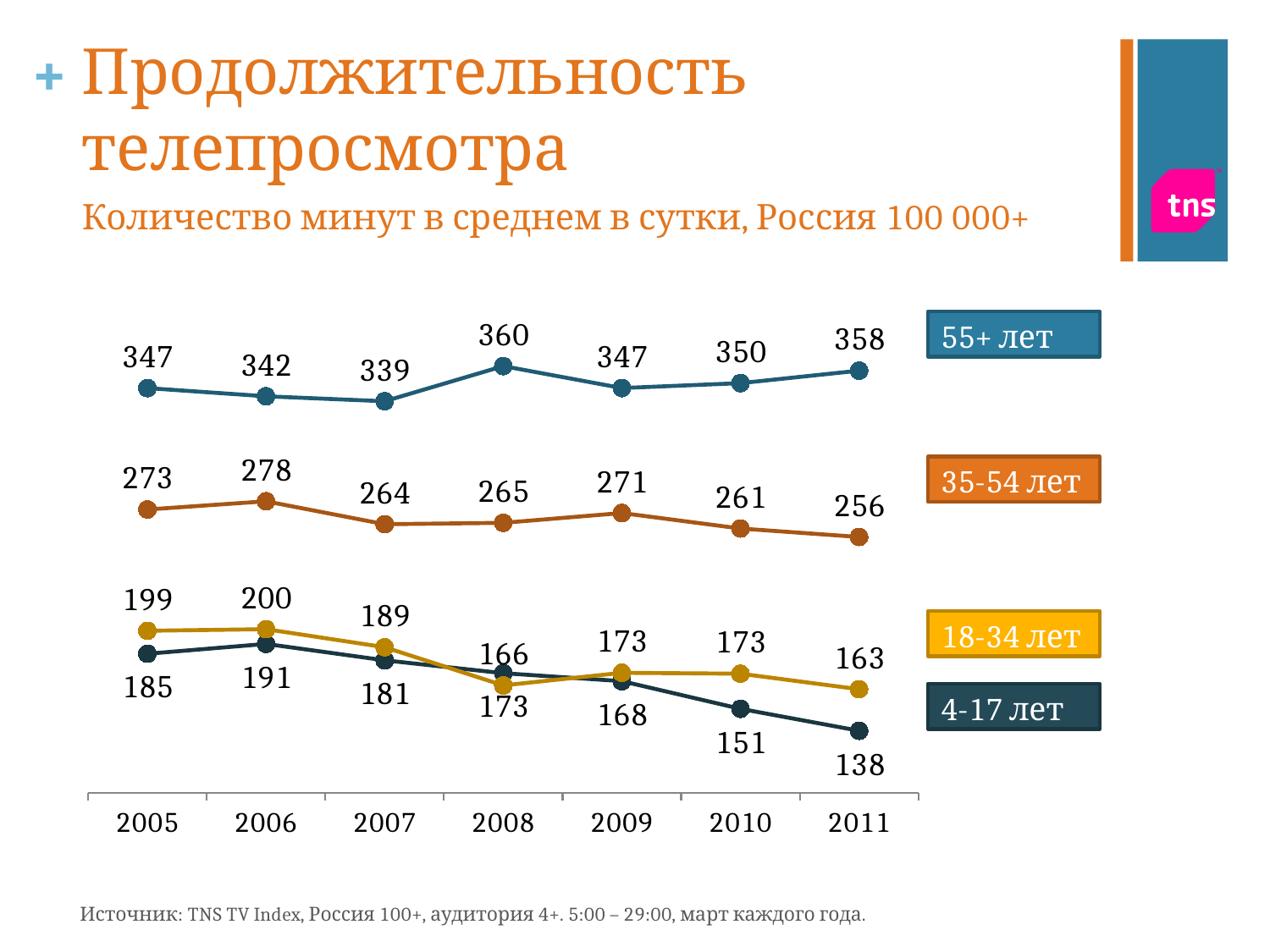

# Продолжительность телепросмотра
Количество минут в среднем в сутки, Россия 100 000+

### Chart

| Category | 4-17 лет | 18-34 года | 35-54 года | 55+ лет |
|---|---|---|---|---|
| 2005 | 185.0 | 199.0 | 273.0 | 347.0 |
| 2006 | 191.0 | 200.0 | 278.0 | 342.0 |
| 2007 | 181.0 | 189.0 | 264.0 | 339.0 |
| 2008 | 173.15 | 165.7 | 264.85 | 360.4099999999996 |
| 2009 | 168.29 | 173.39000000000001 | 270.8399999999997 | 347.02 |
| 2010 | 151.43 | 172.85000000000025 | 261.38 | 350.02 |
| 2011 | 138.03 | 163.35000000000025 | 256.2299999999995 | 357.6400000000004 |
Источник: TNS TV Index, Россия 100+, аудитория 4+. 5:00 – 29:00, март каждого года.